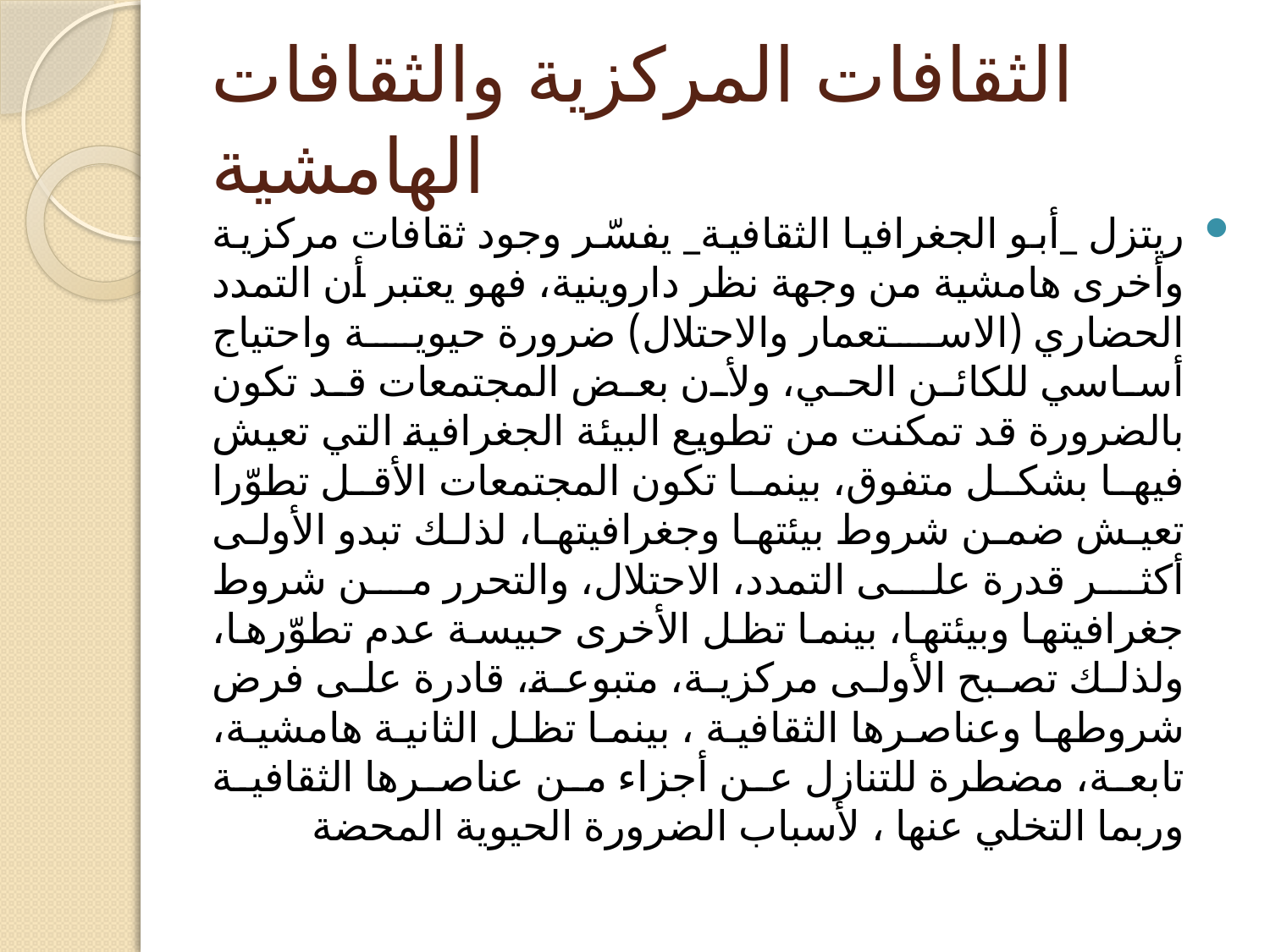

# الثقافات المركزية والثقافات الهامشية
ريتزل _أبو الجغرافيا الثقافية_ يفسّر وجود ثقافات مركزية وأخرى هامشية من وجهة نظر داروينية، فهو يعتبر أن التمدد الحضاري (الاستعمار والاحتلال) ضرورة حيوية واحتياج أساسي للكائن الحي، ولأن بعض المجتمعات قد تكون بالضرورة قد تمكنت من تطويع البيئة الجغرافية التي تعيش فيها بشكل متفوق، بينما تكون المجتمعات الأقل تطوّرا تعيش ضمن شروط بيئتها وجغرافيتها، لذلك تبدو الأولى أكثر قدرة على التمدد، الاحتلال، والتحرر من شروط جغرافيتها وبيئتها، بينما تظل الأخرى حبيسة عدم تطوّرها، ولذلك تصبح الأولى مركزية، متبوعة، قادرة على فرض شروطها وعناصرها الثقافية ، بينما تظل الثانية هامشية، تابعة، مضطرة للتنازل عن أجزاء من عناصرها الثقافية وربما التخلي عنها ، لأسباب الضرورة الحيوية المحضة